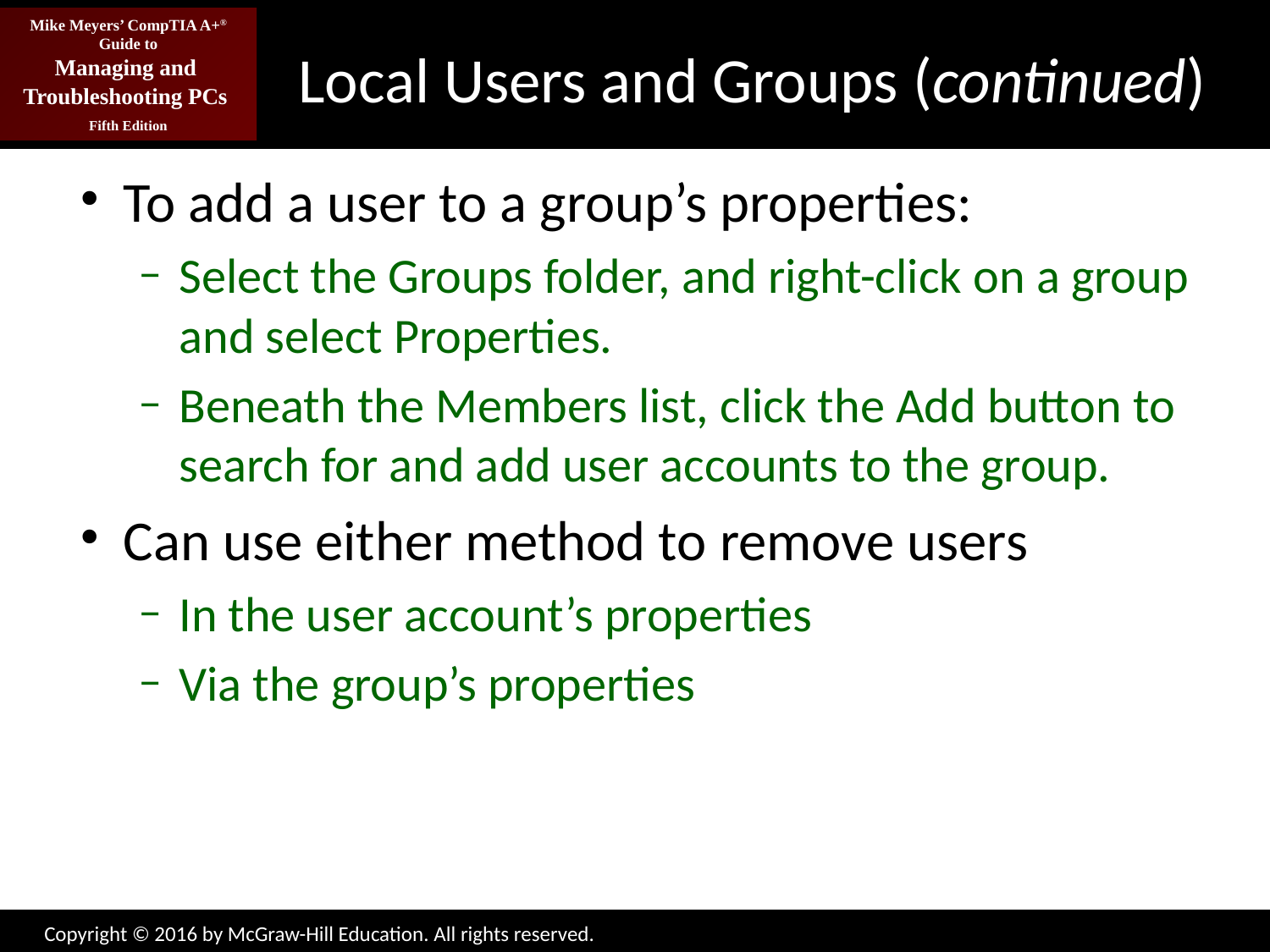

# Local Users and Groups (continued)
To add a user to a group’s properties:
Select the Groups folder, and right-click on a group and select Properties.
Beneath the Members list, click the Add button to search for and add user accounts to the group.
Can use either method to remove users
In the user account’s properties
Via the group’s properties